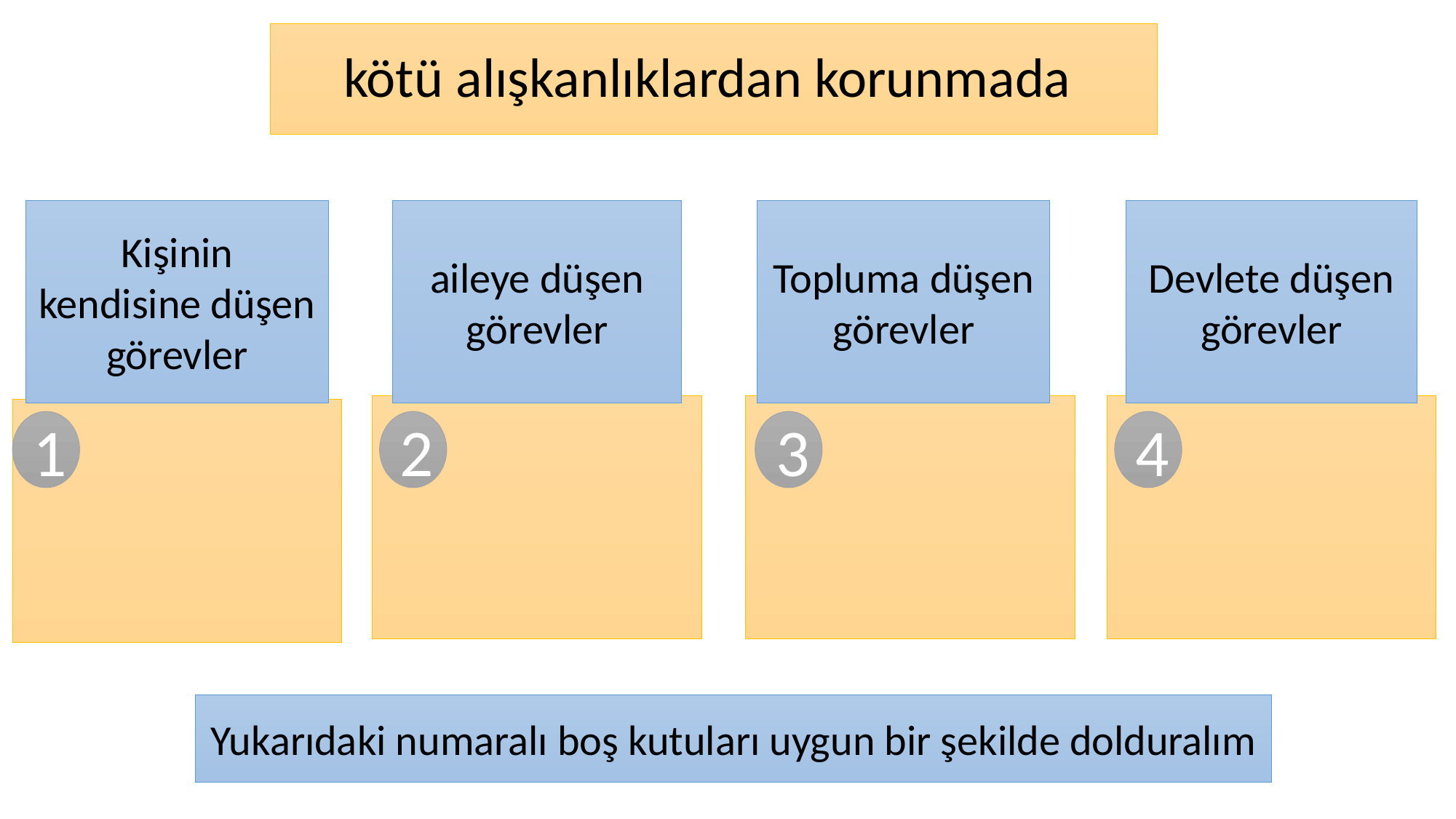

# kötü alışkanlıklardan korunmada
Kişinin kendisine düşen görevler
aileye düşen görevler
Topluma düşen görevler
Devlete düşen görevler

1
2
3
4
Yukarıdaki numaralı boş kutuları uygun bir şekilde dolduralım